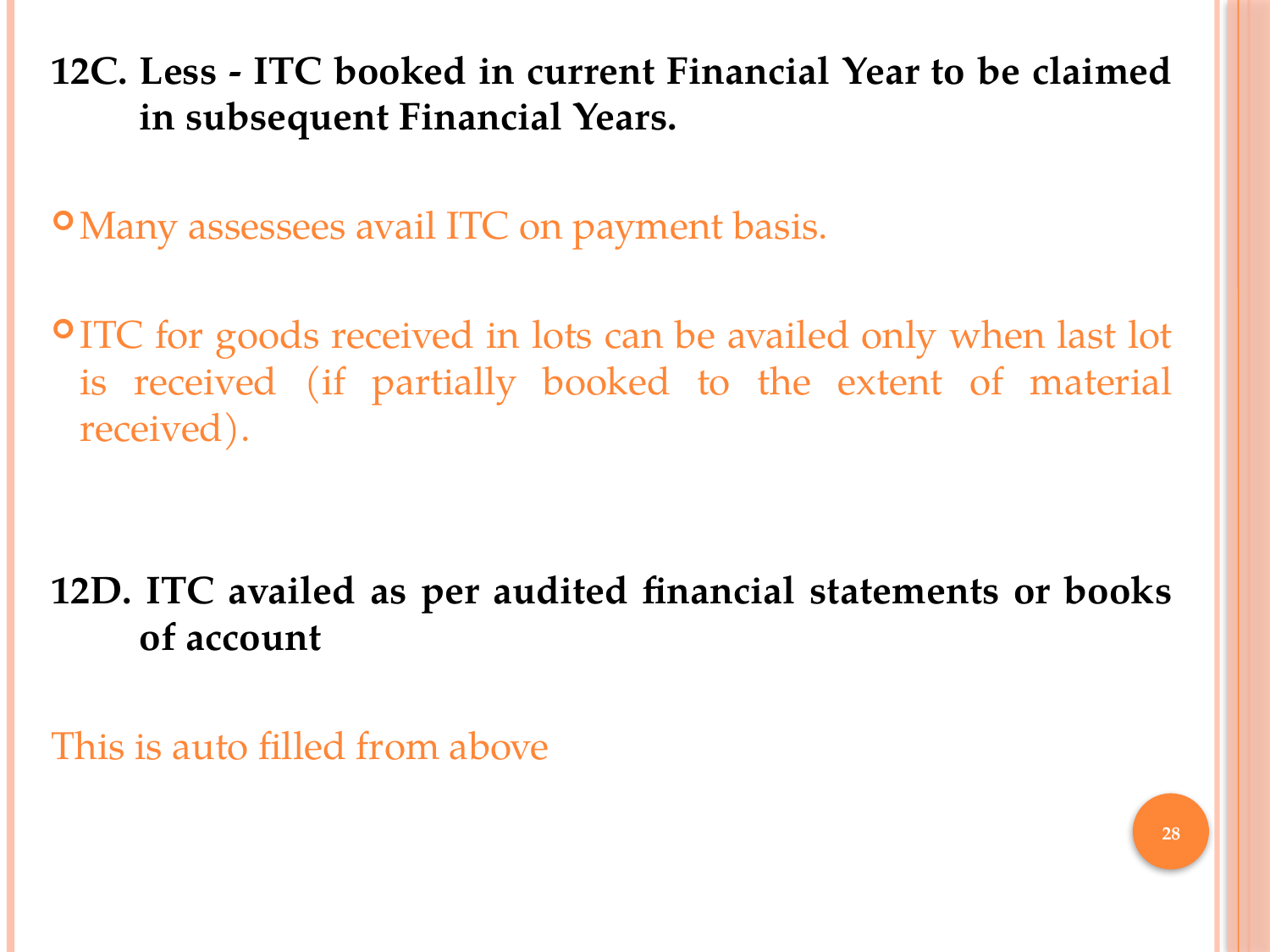

12C. Less - ITC booked in current Financial Year to be claimed in subsequent Financial Years.

Many assessees avail ITC on payment basis.

ITC for goods received in lots can be availed only when last lot is received (if partially booked to the extent of material received).

12D. ITC availed as per audited financial statements or books of account

This is auto filled from above
28